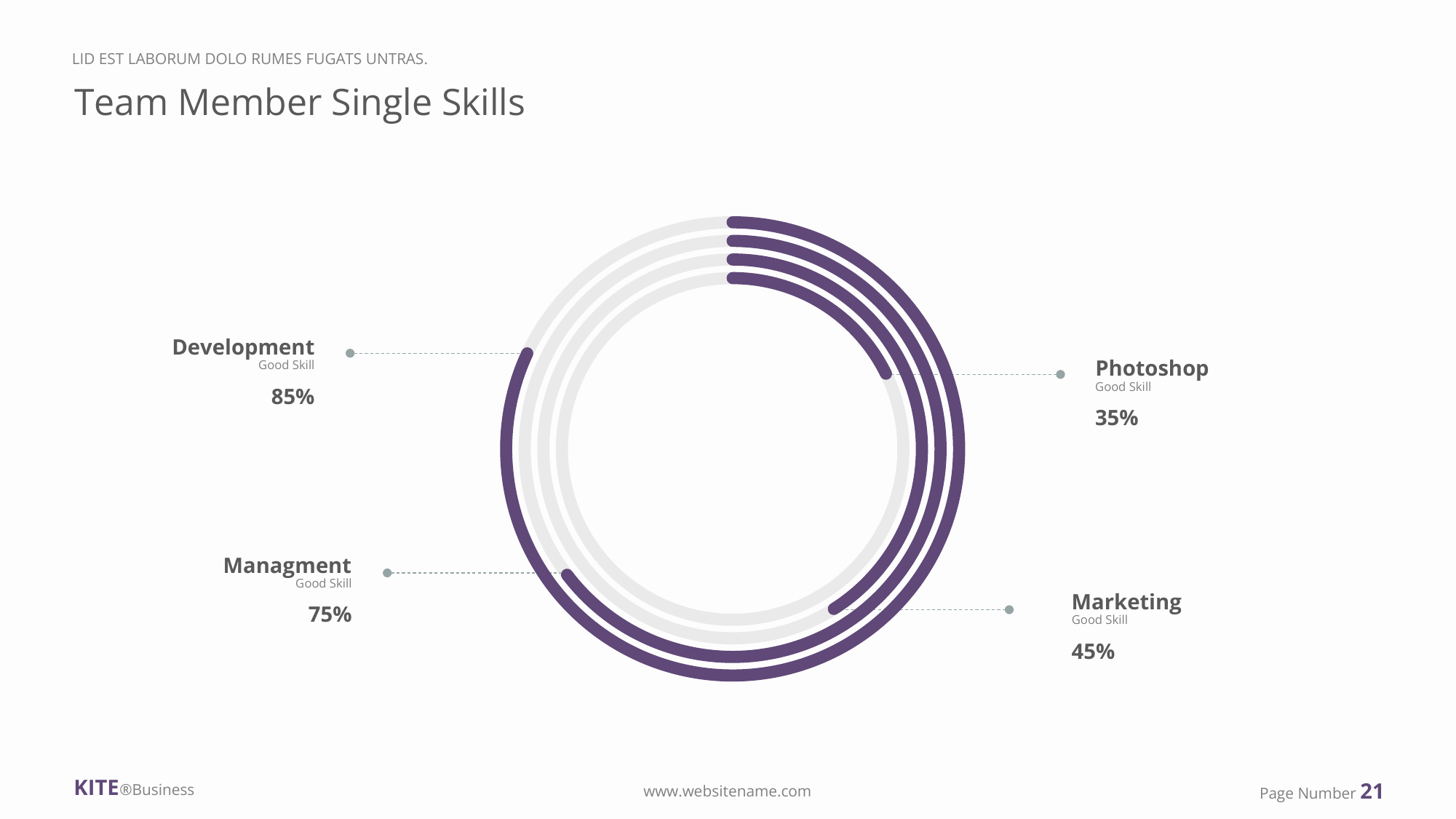

LID EST LABORUM DOLO RUMES FUGATS UNTRAS.
Team Member Single Skills

Development
Photoshop
Good Skill
Good Skill
85%
35%
Managment
Good Skill
Marketing
75%
Good Skill
45%
KITE®Business
Page Number 21
www.websitename.com